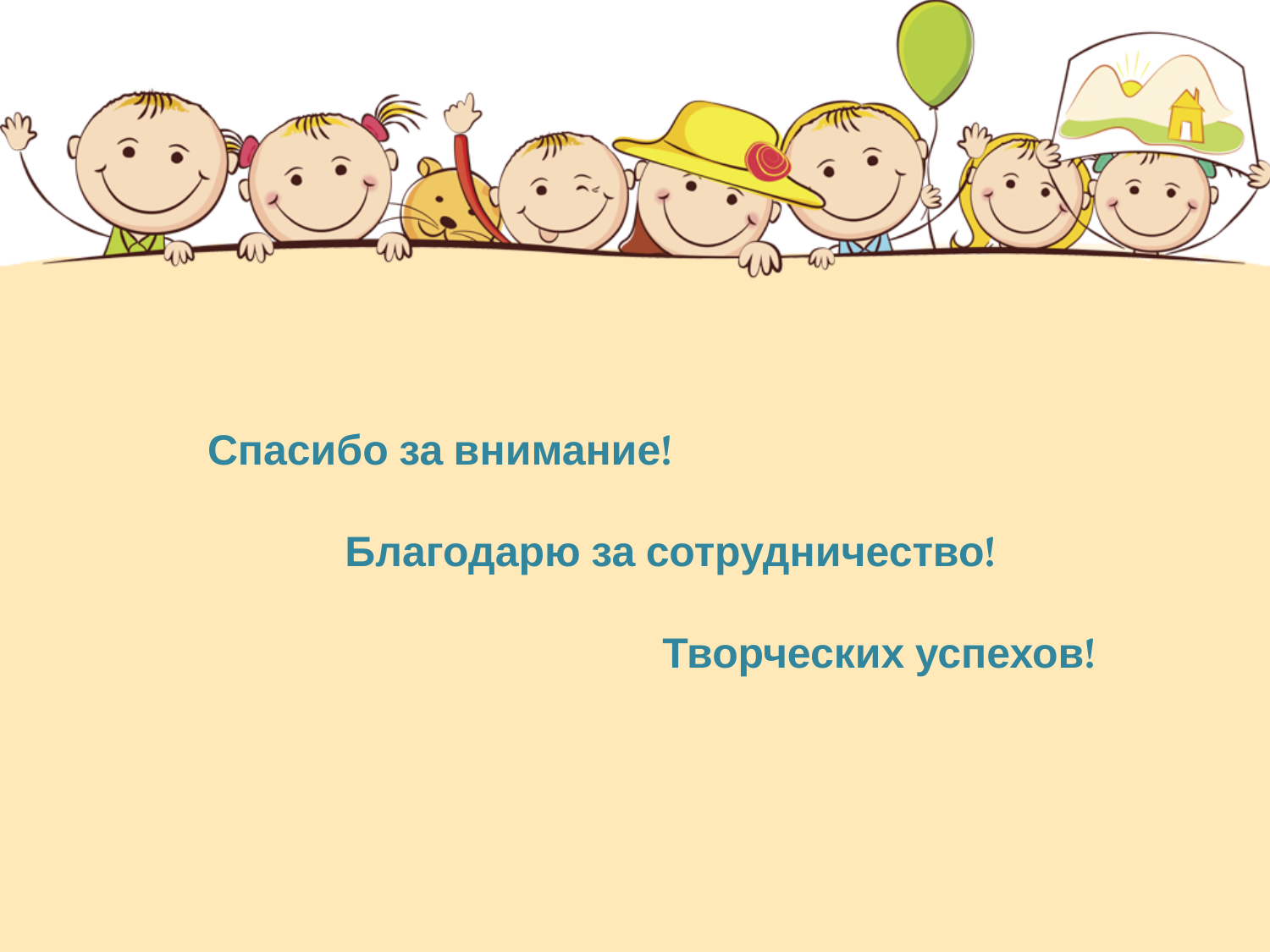

Спасибо за внимание!
             Благодарю за сотрудничество!
                                           Творческих успехов!